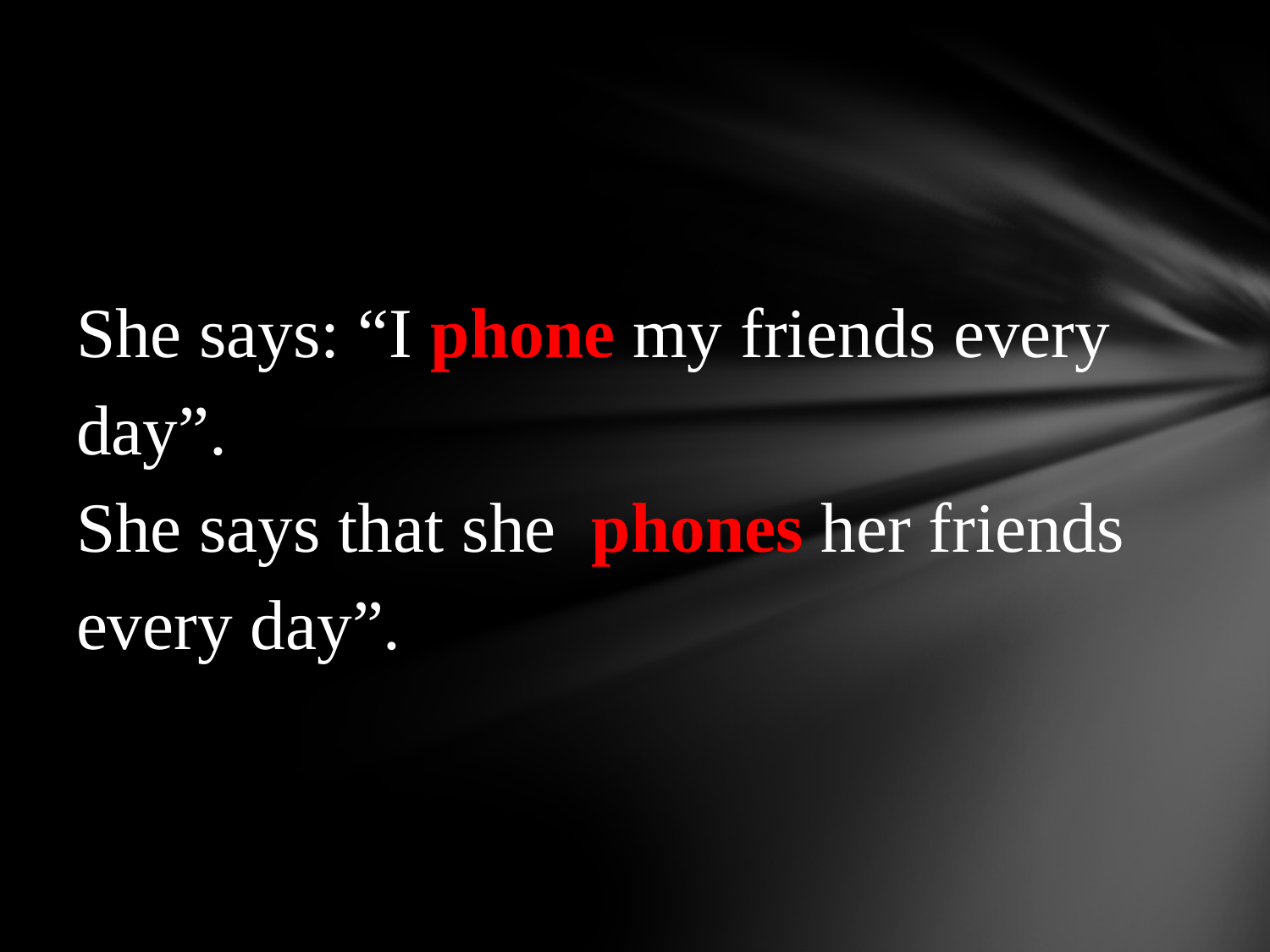

# She says: “I phone my friends every day”. She says that she  phones her friends every day”.